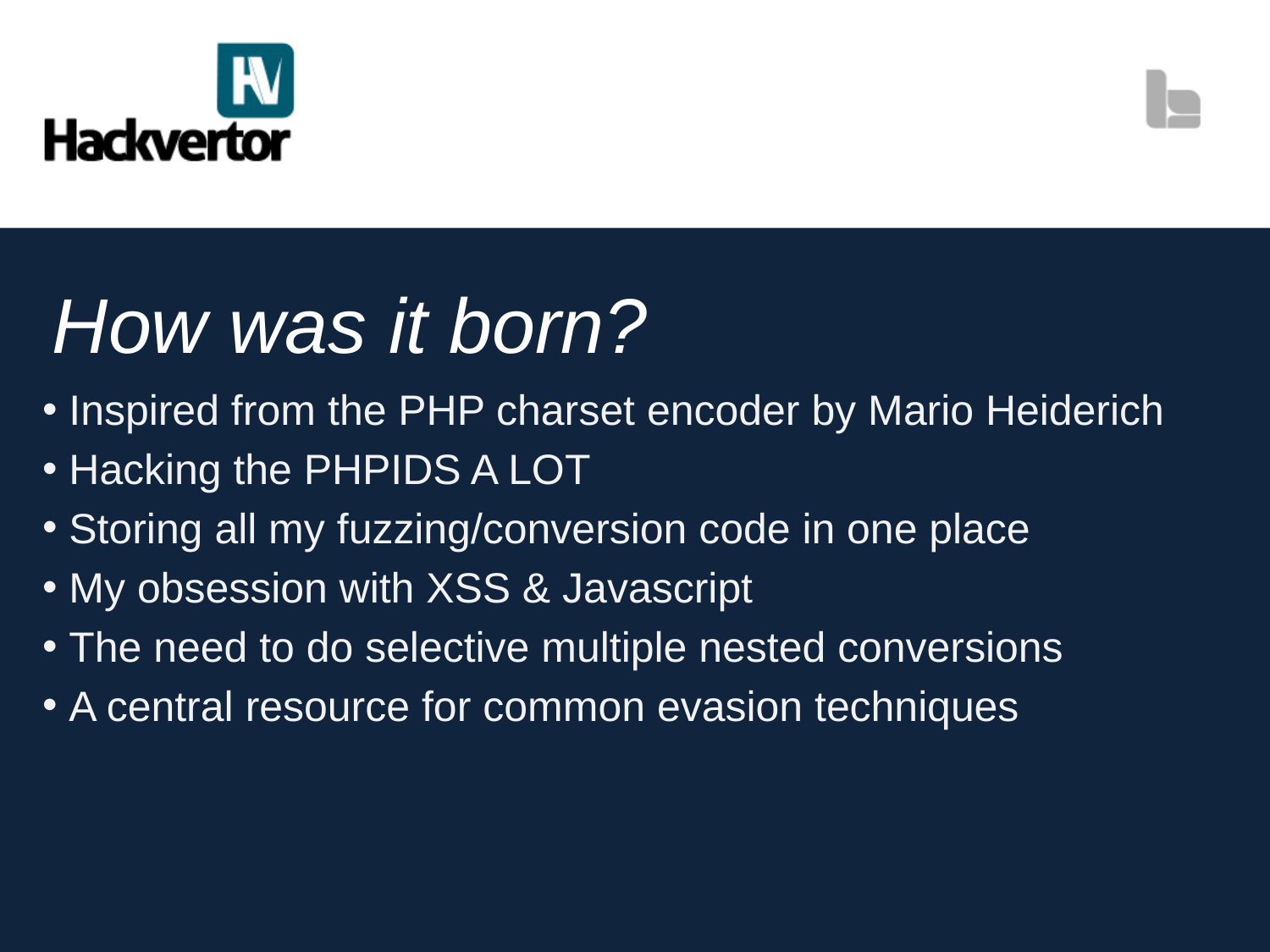

# How was it born?
 Inspired from the PHP charset encoder by Mario Heiderich
 Hacking the PHPIDS A LOT
 Storing all my fuzzing/conversion code in one place
 My obsession with XSS & Javascript
 The need to do selective multiple nested conversions
 A central resource for common evasion techniques